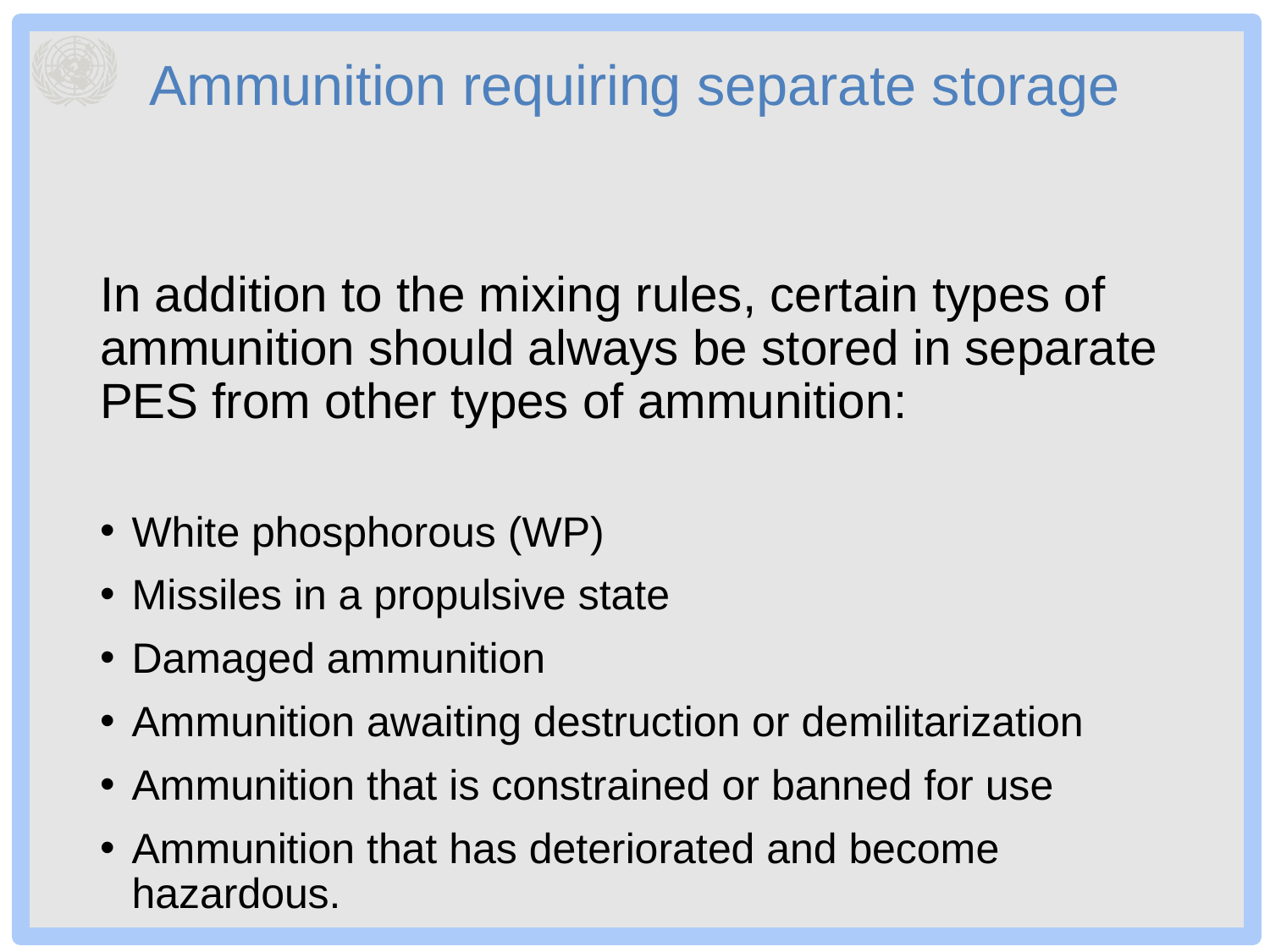

# Ammunition requiring separate storage
In addition to the mixing rules, certain types of ammunition should always be stored in separate PES from other types of ammunition:

White phosphorous (WP)
Missiles in a propulsive state
Damaged ammunition
Ammunition awaiting destruction or demilitarization
Ammunition that is constrained or banned for use
Ammunition that has deteriorated and become hazardous.